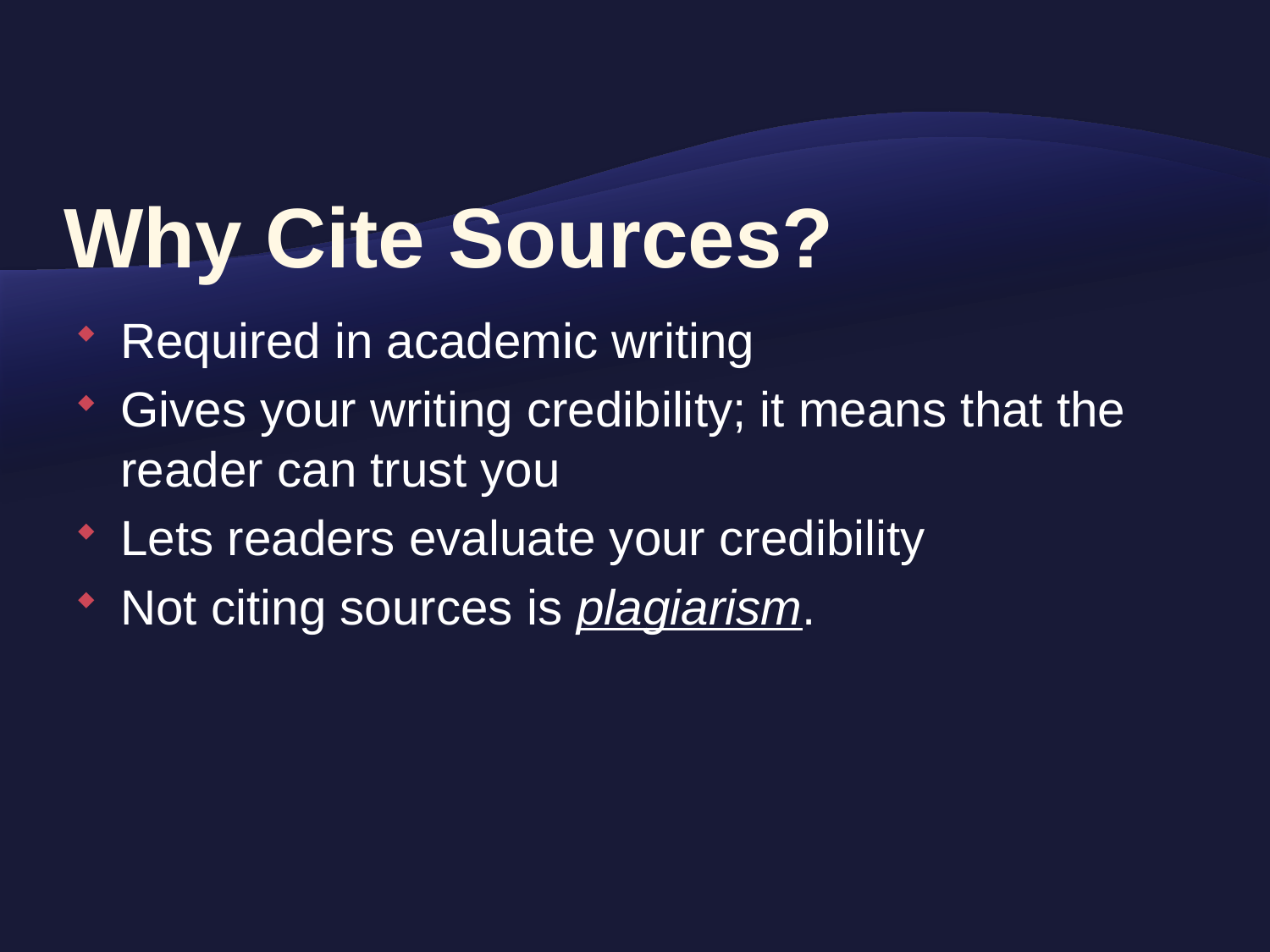

# Why Cite Sources?
Required in academic writing
Gives your writing credibility; it means that the reader can trust you
Lets readers evaluate your credibility
Not citing sources is plagiarism.